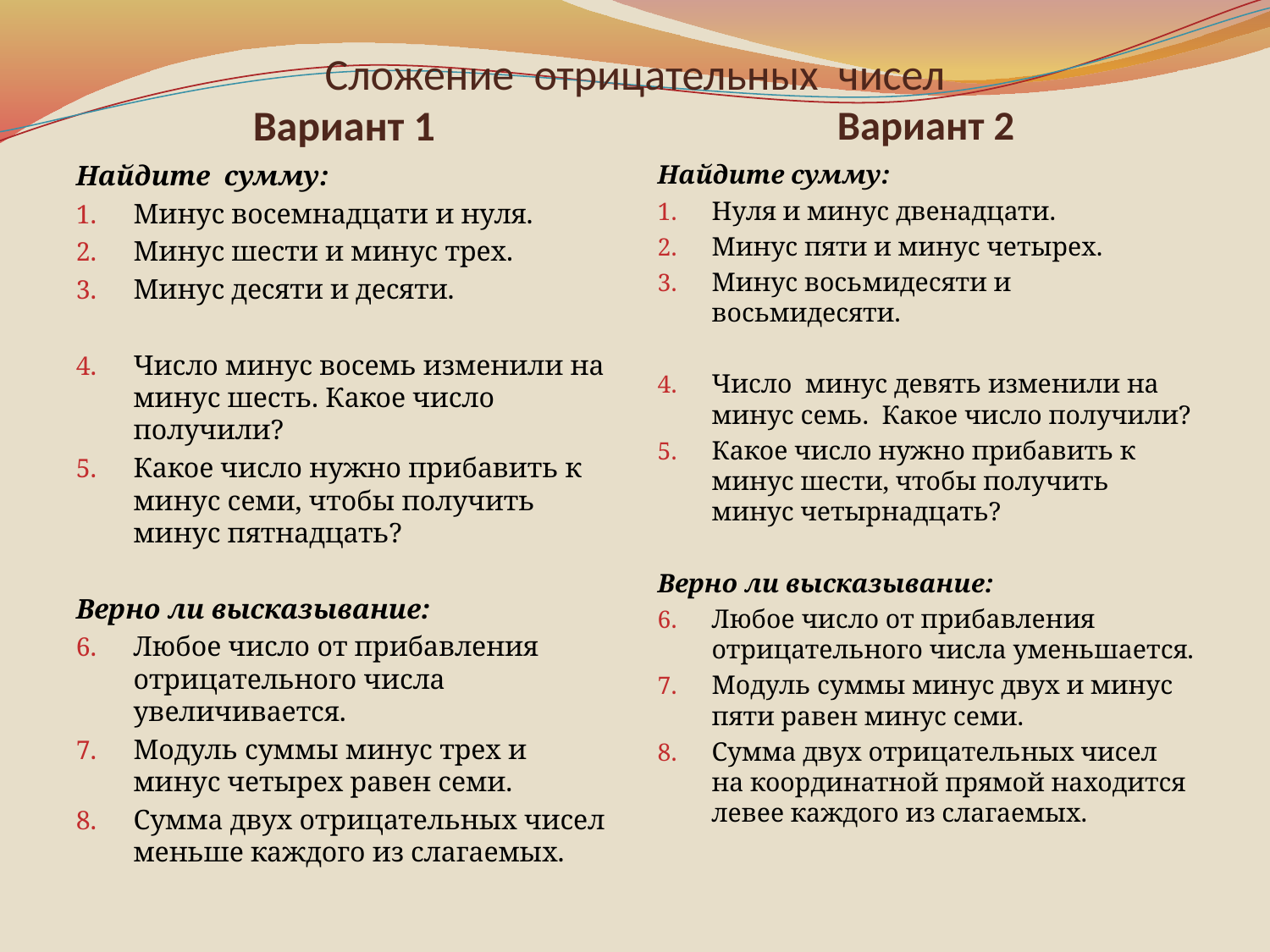

# Сложение  отрицательных  чисел
Вариант 1
Вариант 2
Найдите  сумму:
Минус восемнадцати и нуля.
Минус шести и минус трех.
Минус десяти и десяти.

Число минус восемь изменили на минус шесть. Какое число получили?
Какое число нужно прибавить к минус семи, чтобы получить минус пятнадцать?

Верно ли высказывание:
Любое число от прибавления отрицательного числа увеличивается.
Модуль суммы минус трех и минус четырех равен семи.
Сумма двух отрицательных чисел меньше каждого из слагаемых.

Найдите сумму:
Нуля и минус двенадцати.
Минус пяти и минус четырех.
Минус восьмидесяти и восьмидесяти.

Число  минус девять изменили на минус семь.  Какое число получили?
Какое число нужно прибавить к минус шести, чтобы получить минус четырнадцать?

Верно ли высказывание:
Любое число от прибавления отрицательного числа уменьшается.
Модуль суммы минус двух и минус пяти равен минус семи.
Сумма двух отрицательных чисел на координатной прямой находится левее каждого из слагаемых.